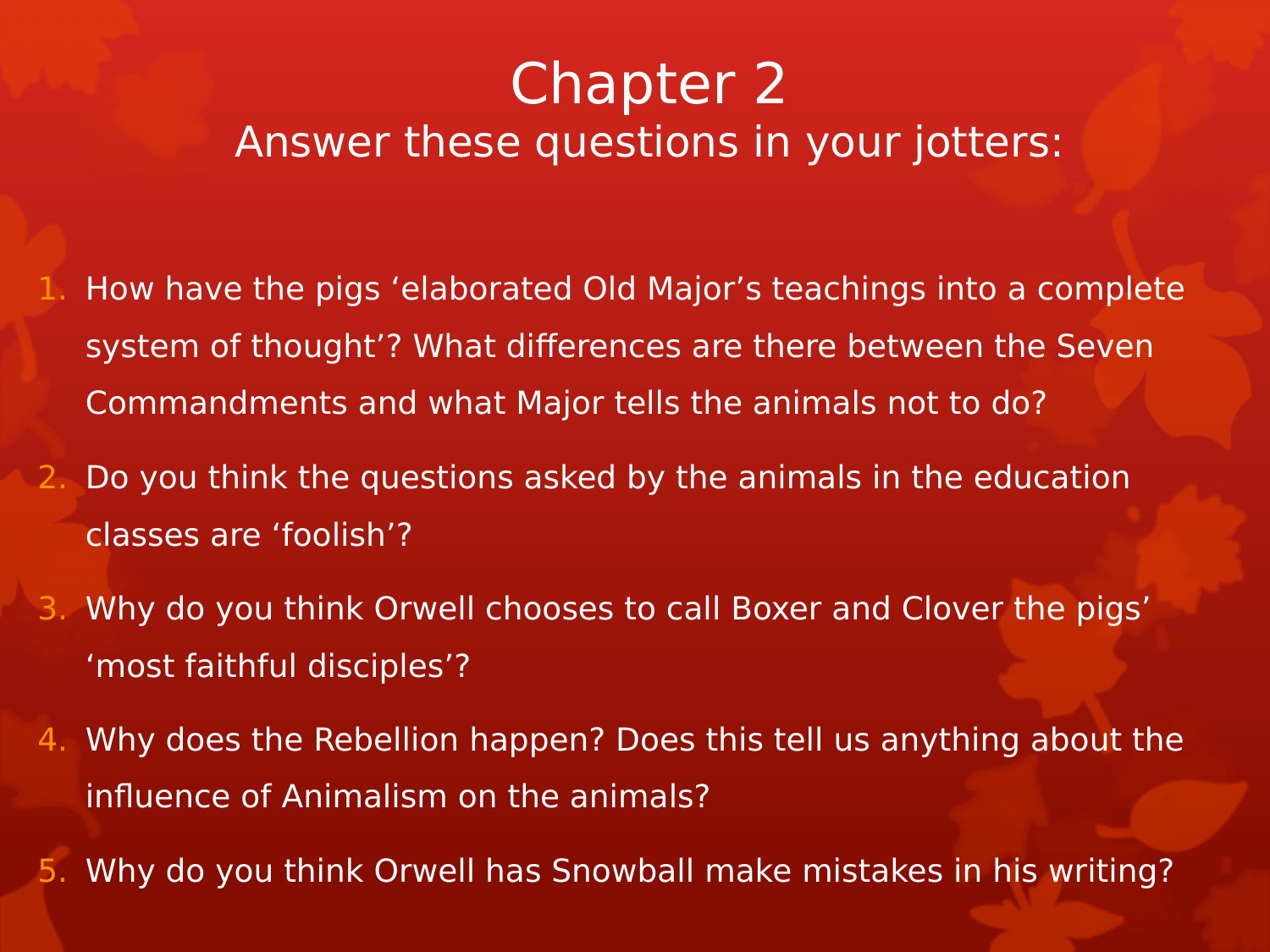

# Chapter 2 Answer these questions in your jotters:
How have the pigs ‘elaborated Old Major’s teachings into a complete system of thought’? What differences are there between the Seven Commandments and what Major tells the animals not to do?
Do you think the questions asked by the animals in the education classes are ‘foolish’?
Why do you think Orwell chooses to call Boxer and Clover the pigs’ ‘most faithful disciples’?
Why does the Rebellion happen? Does this tell us anything about the influence of Animalism on the animals?
Why do you think Orwell has Snowball make mistakes in his writing?